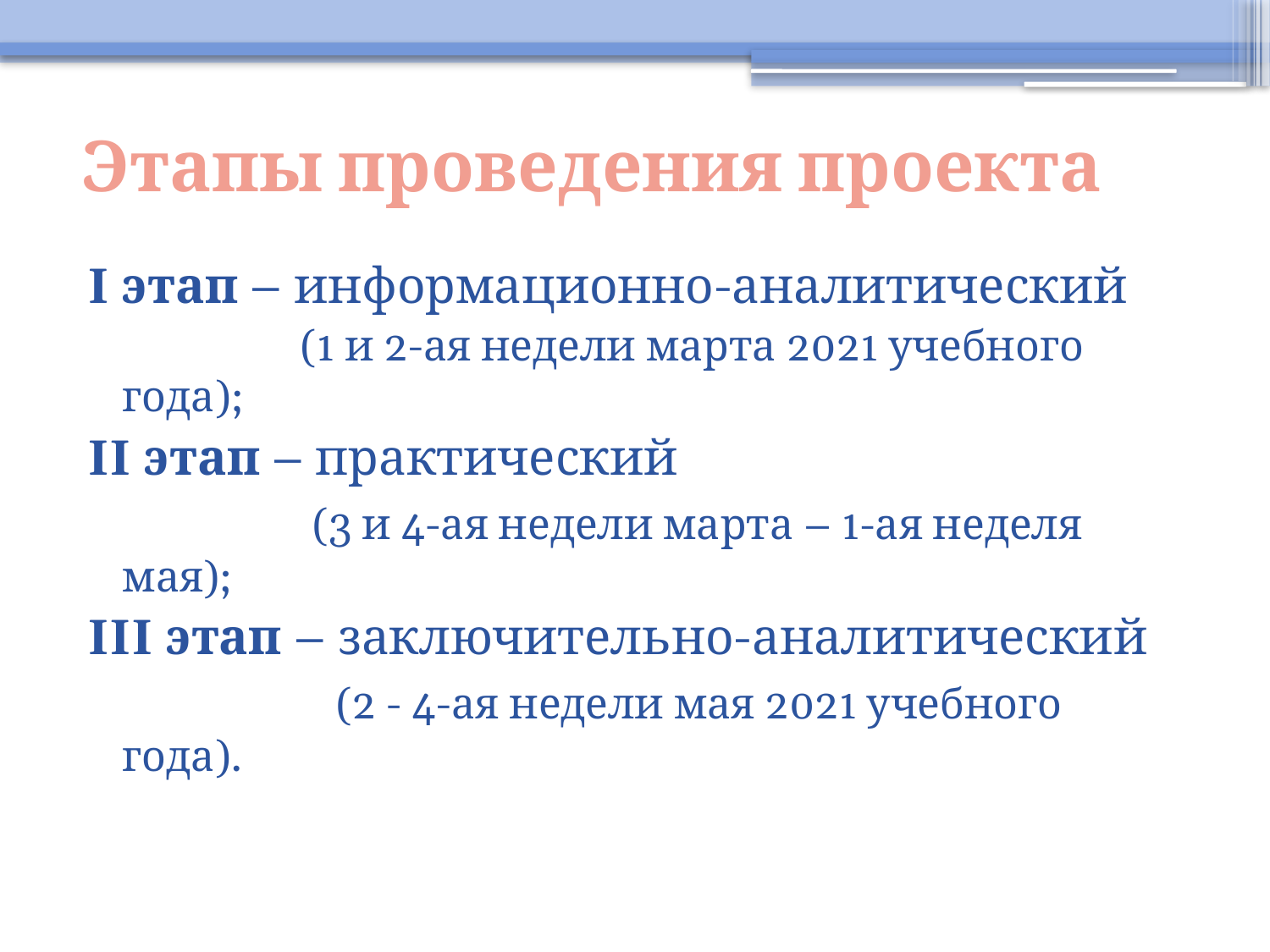

# Этапы проведения проекта
I этап – информационно-аналитический
                     (1 и 2-ая недели марта 2021 учебного года);
II этап – практический
                   (3 и 4-ая недели марта – 1-ая неделя мая);
III этап – заключительно-аналитический
                     (2 - 4-ая недели мая 2021 учебного года).